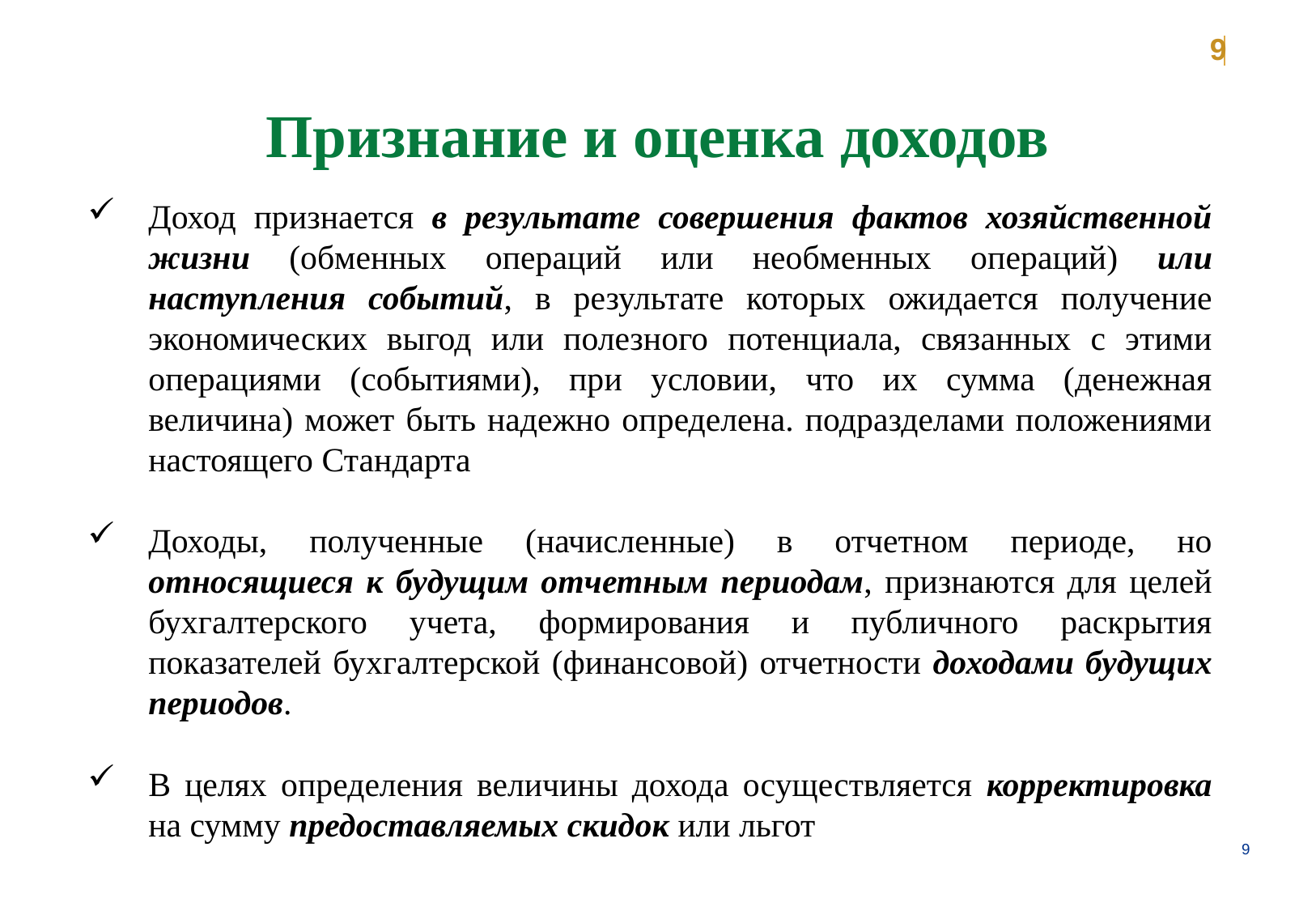

9
Признание и оценка доходов
Доход признается в результате совершения фактов хозяйственной жизни (обменных операций или необменных операций) или наступления событий, в результате которых ожидается получение экономических выгод или полезного потенциала, связанных с этими операциями (событиями), при условии, что их сумма (денежная величина) может быть надежно определена. подразделами положениями настоящего Стандарта

Доходы, полученные (начисленные) в отчетном периоде, но относящиеся к будущим отчетным периодам, признаются для целей бухгалтерского учета, формирования и публичного раскрытия показателей бухгалтерской (финансовой) отчетности доходами будущих периодов.

В целях определения величины дохода осуществляется корректировка на сумму предоставляемых скидок или льгот